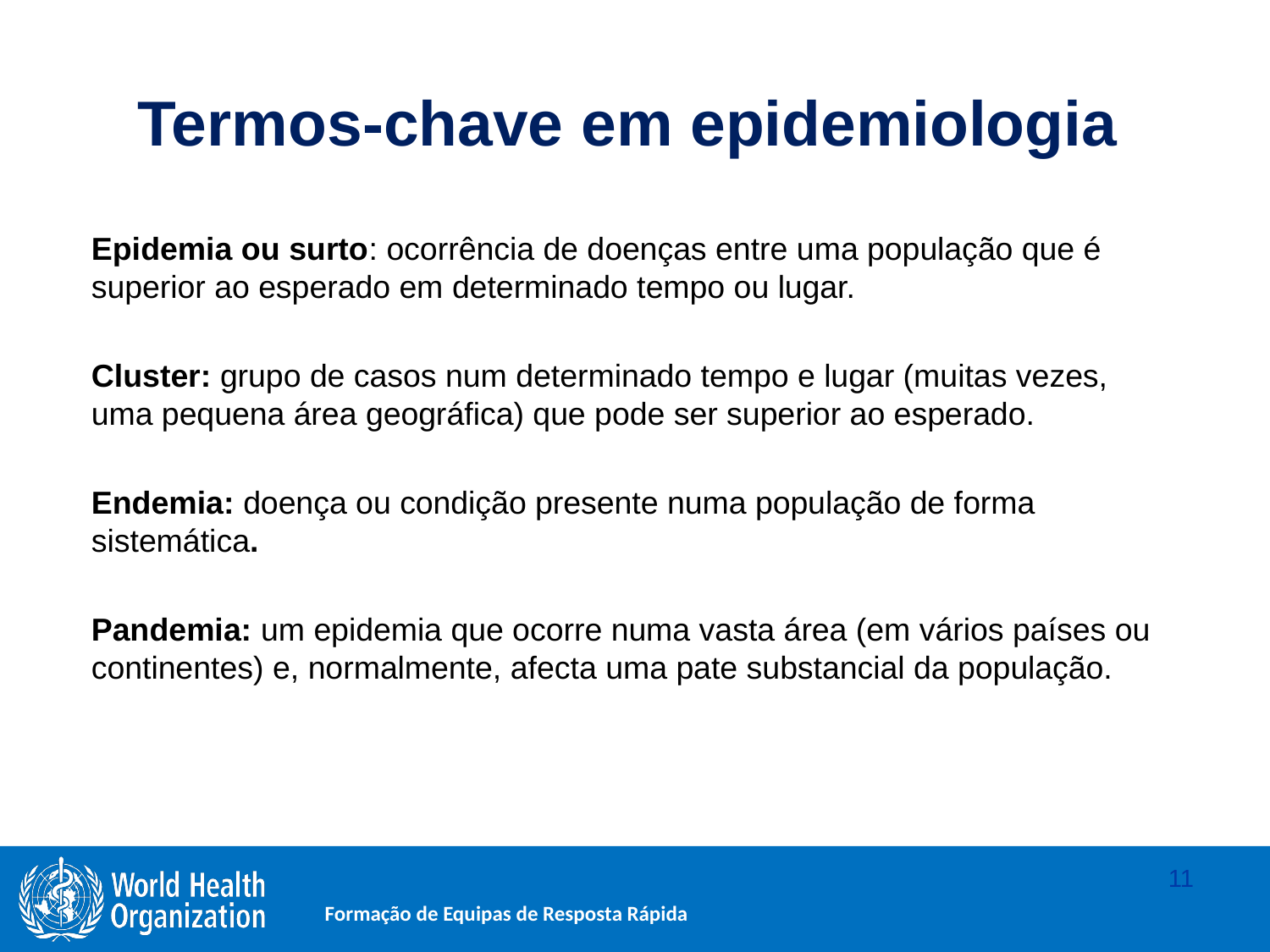

Termos-chave em epidemiologia
Epidemia ou surto: ocorrência de doenças entre uma população que é superior ao esperado em determinado tempo ou lugar.
Cluster: grupo de casos num determinado tempo e lugar (muitas vezes, uma pequena área geográfica) que pode ser superior ao esperado.
Endemia: doença ou condição presente numa população de forma sistemática.
Pandemia: um epidemia que ocorre numa vasta área (em vários países ou continentes) e, normalmente, afecta uma pate substancial da população.
11